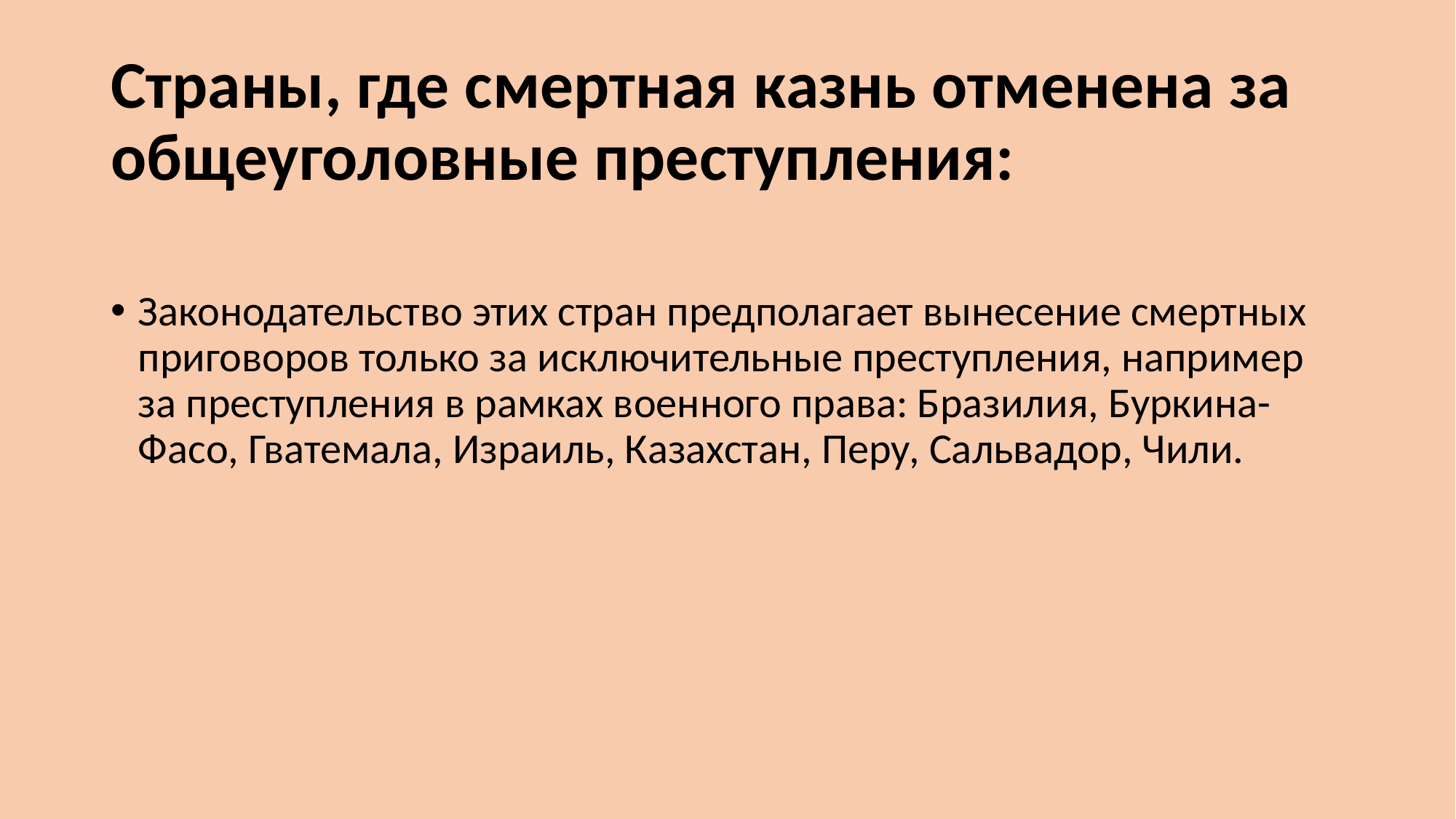

# Страны, где смертная казнь отменена за общеуголовные преступления:

Законодательство этих стран предполагает вынесение смертных приговоров только за исключительные преступления, например за преступления в рамках военного права: Бразилия, Буркина-Фасо, Гватемала, Израиль, Казахстан, Перу, Сальвадор, Чили.